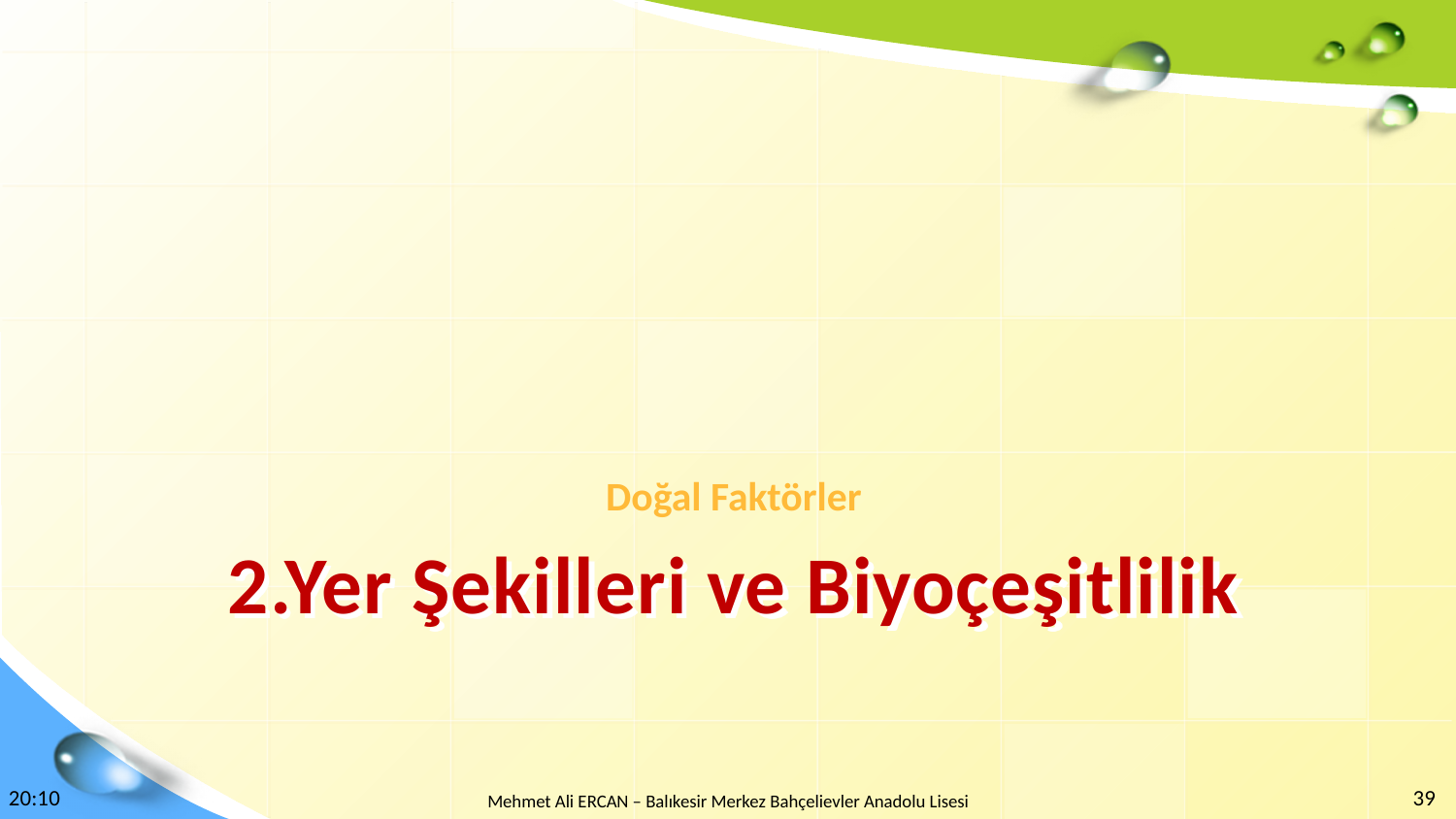

Doğal Faktörler
# 2.Yer Şekilleri ve Biyoçeşitlilik
20:10
39